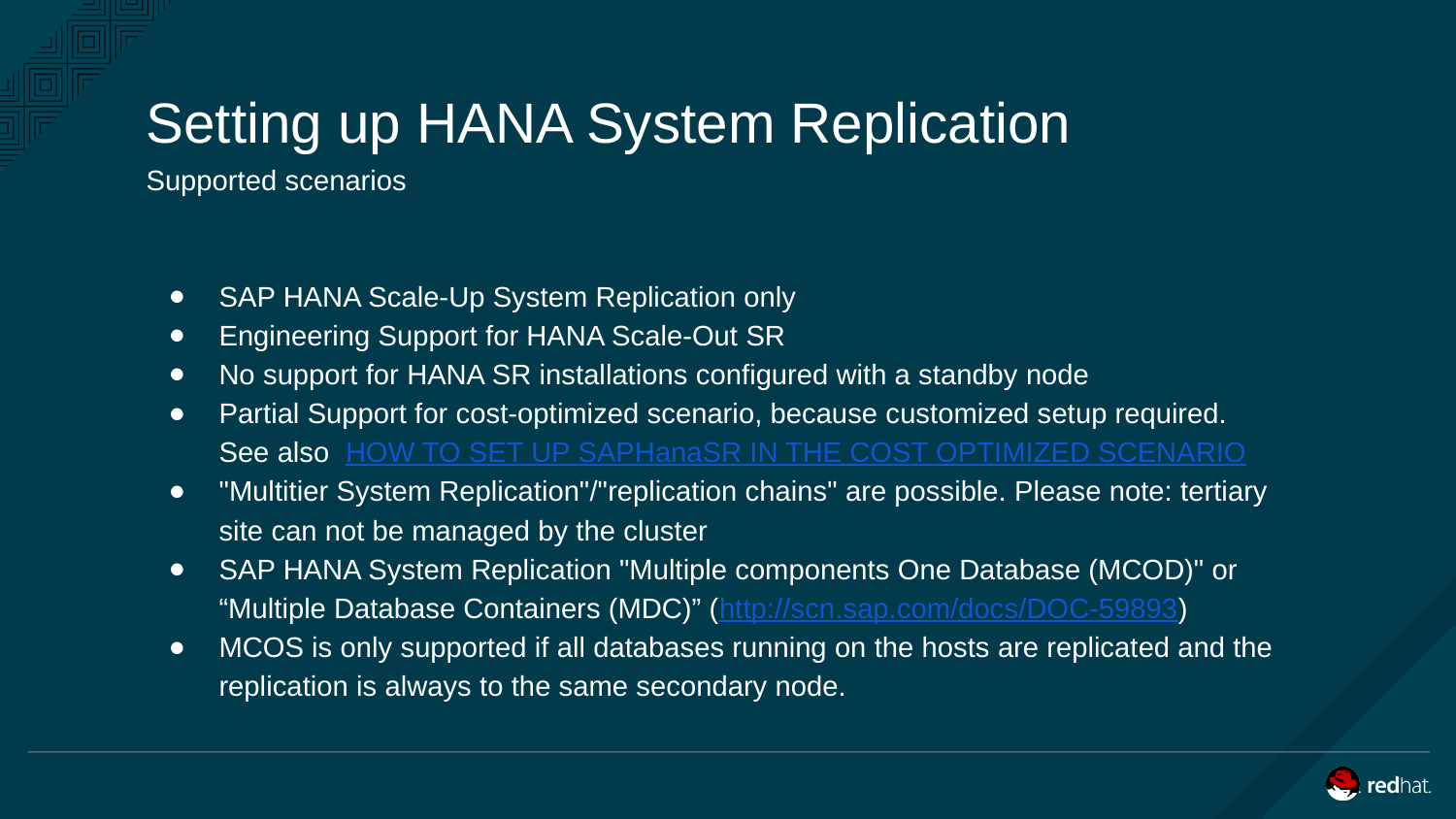

# Setting up HANA System Replication
Supported scenarios
SAP HANA Scale-Up System Replication only
Engineering Support for HANA Scale-Out SR
No support for HANA SR installations configured with a standby node
Partial Support for cost-optimized scenario, because customized setup required.
See also  HOW TO SET UP SAPHanaSR IN THE COST OPTIMIZED SCENARIO
"Multitier System Replication"/"replication chains" are possible. Please note: tertiary site can not be managed by the cluster
SAP HANA System Replication "Multiple components One Database (MCOD)" or “Multiple Database Containers (MDC)” (http://scn.sap.com/docs/DOC-59893)
MCOS is only supported if all databases running on the hosts are replicated and the replication is always to the same secondary node.